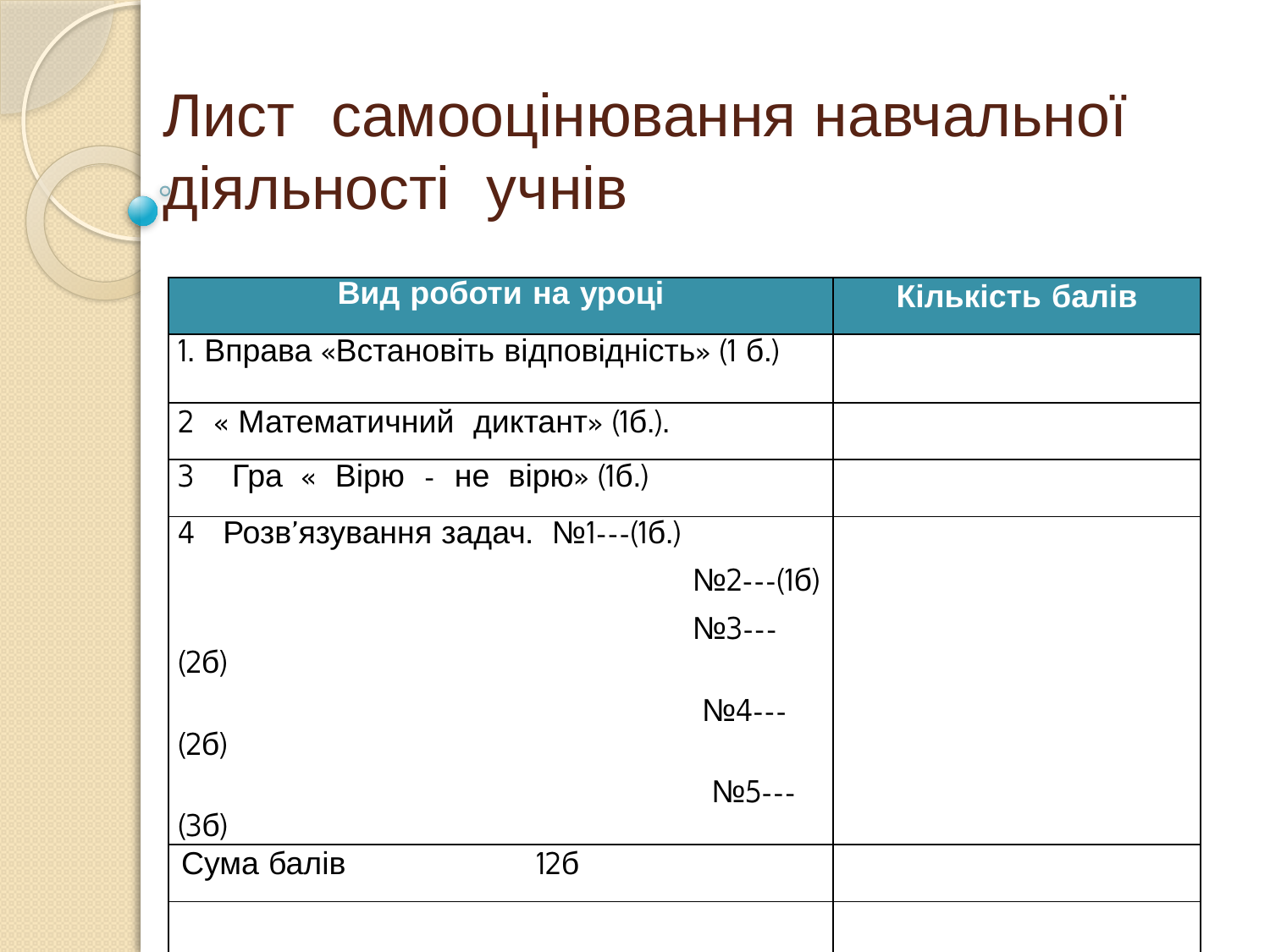

# Лист  самооцінювання навчальної  діяльності  учнів
| Вид роботи на уроці | Кількість балів |
| --- | --- |
| 1. Вправа «Встановіть відповідність» (1 б.) |  |
| 2 « Математичний диктант» (1б.). |  |
| 3 Гра « Вірю - не вірю» (1б.) |  |
| 4 Розв’язування задач. №1---(1б.) №2---(1б) №3---(2б) №4---(2б) №5---(3б) |  |
| Сума балів 12б |  |
|  |  |